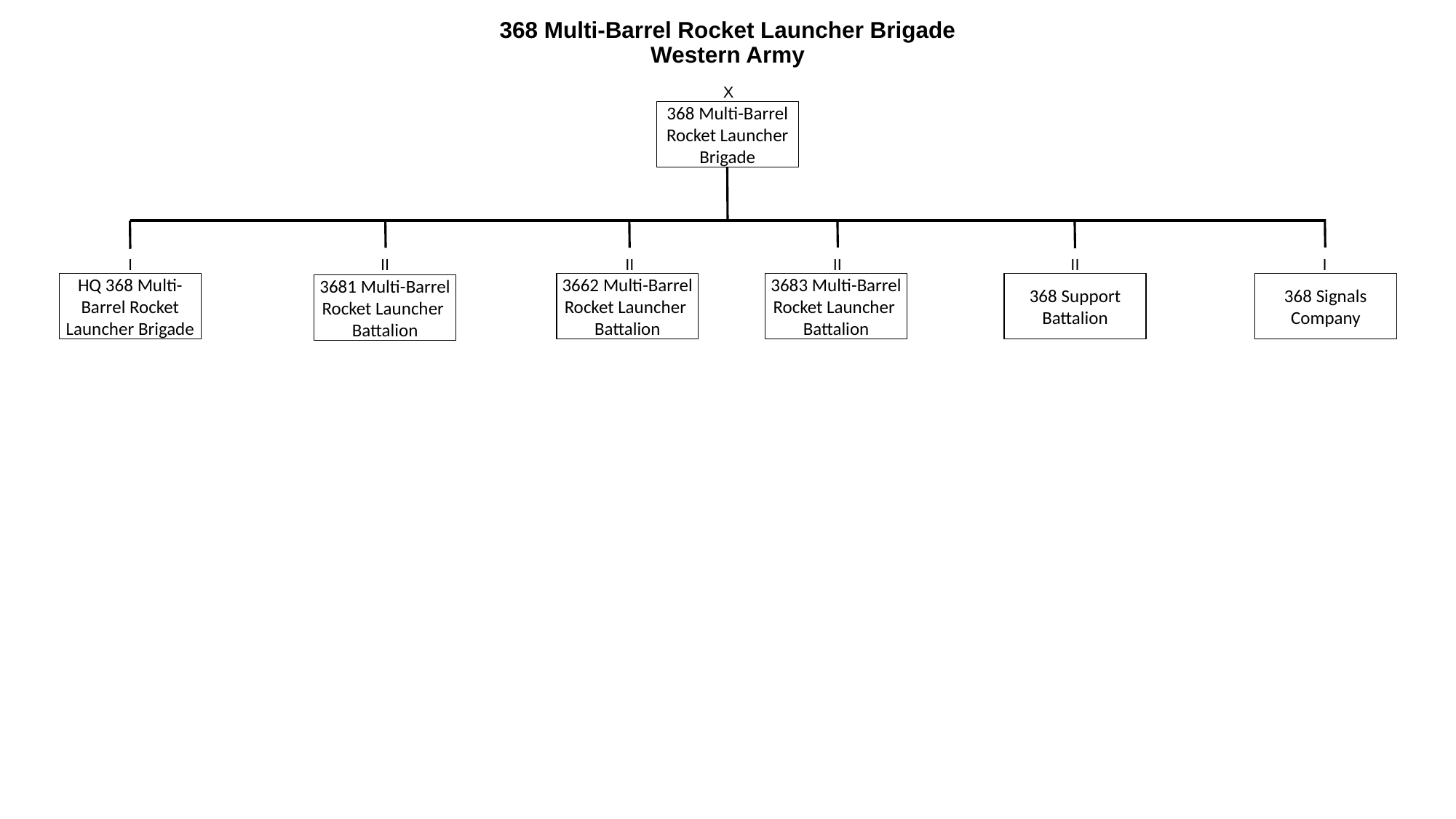

# 368 Multi-Barrel Rocket Launcher Brigade Western Army
X
368 Multi-Barrel Rocket Launcher Brigade
I
II
II
II
II
I
HQ 368 Multi-Barrel Rocket Launcher Brigade
3662 Multi-Barrel Rocket Launcher
Battalion
3683 Multi-Barrel Rocket Launcher
Battalion
368 Support Battalion
368 Signals Company
3681 Multi-Barrel Rocket Launcher
Battalion